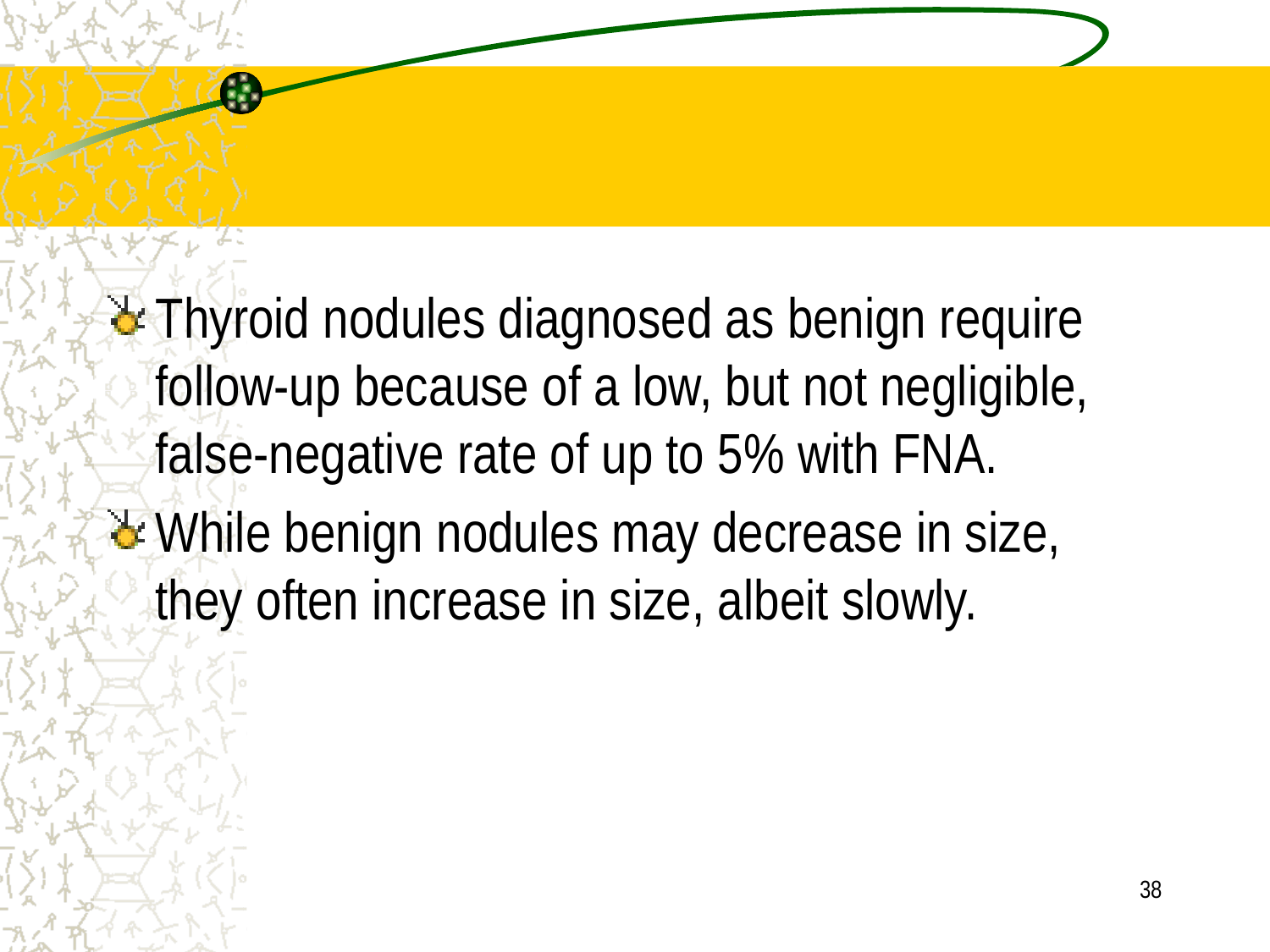

#
Thyroid nodules diagnosed as benign require follow-up because of a low, but not negligible, false-negative rate of up to 5% with FNA.
While benign nodules may decrease in size, they often increase in size, albeit slowly.

38